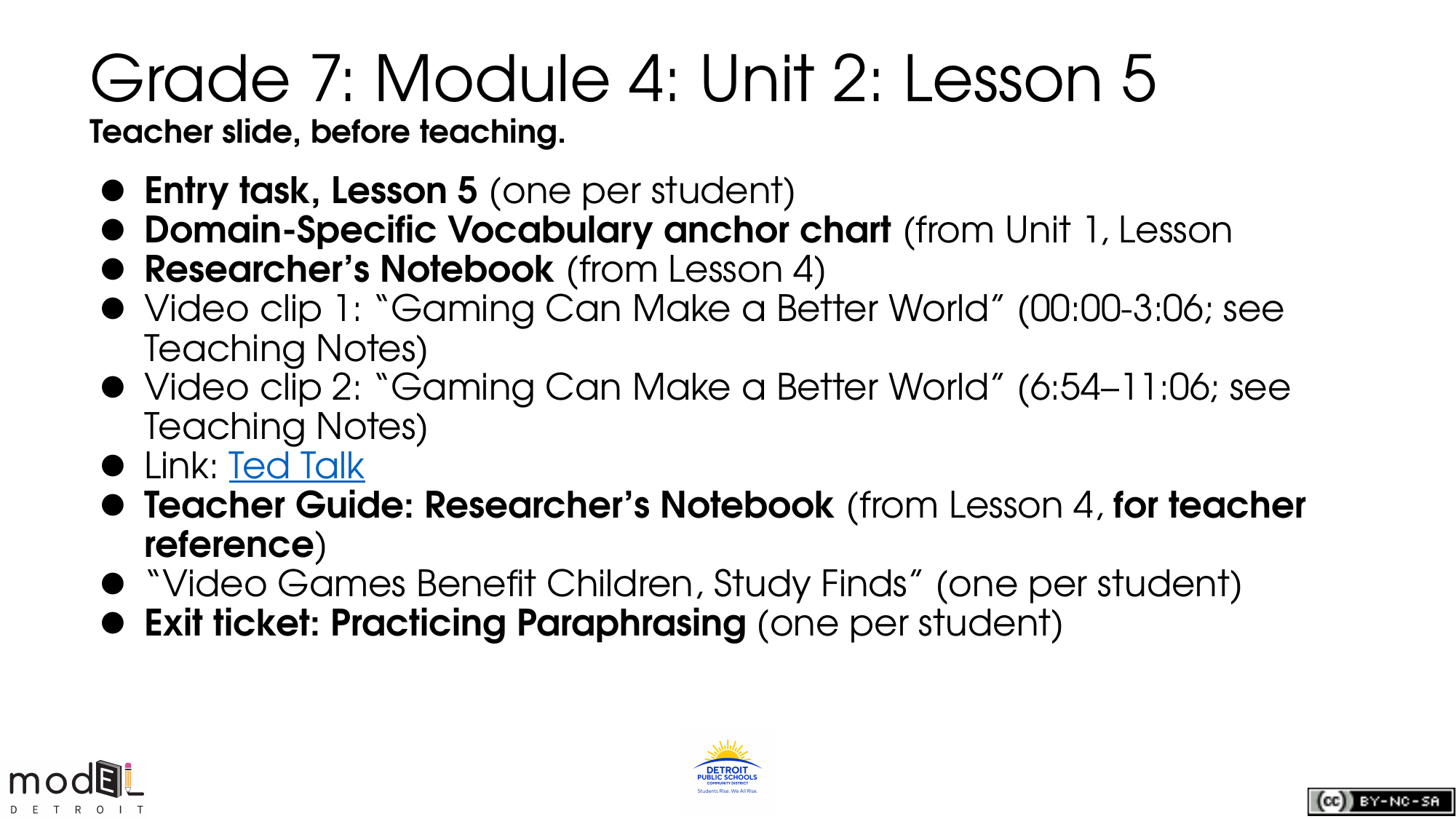

# Grade 7: Module 4: Unit 2: Lesson 5
Teacher slide, before teaching.
Entry task, Lesson 5 (one per student)
Domain-Specific Vocabulary anchor chart (from Unit 1, Lesson
Researcher’s Notebook (from Lesson 4)
Video clip 1: “Gaming Can Make a Better World” (00:00-3:06; see Teaching Notes)
Video clip 2: “Gaming Can Make a Better World” (6:54–11:06; see Teaching Notes)
Link: Ted Talk
Teacher Guide: Researcher’s Notebook (from Lesson 4, for teacher reference)
“Video Games Benefit Children, Study Finds” (one per student)
Exit ticket: Practicing Paraphrasing (one per student)